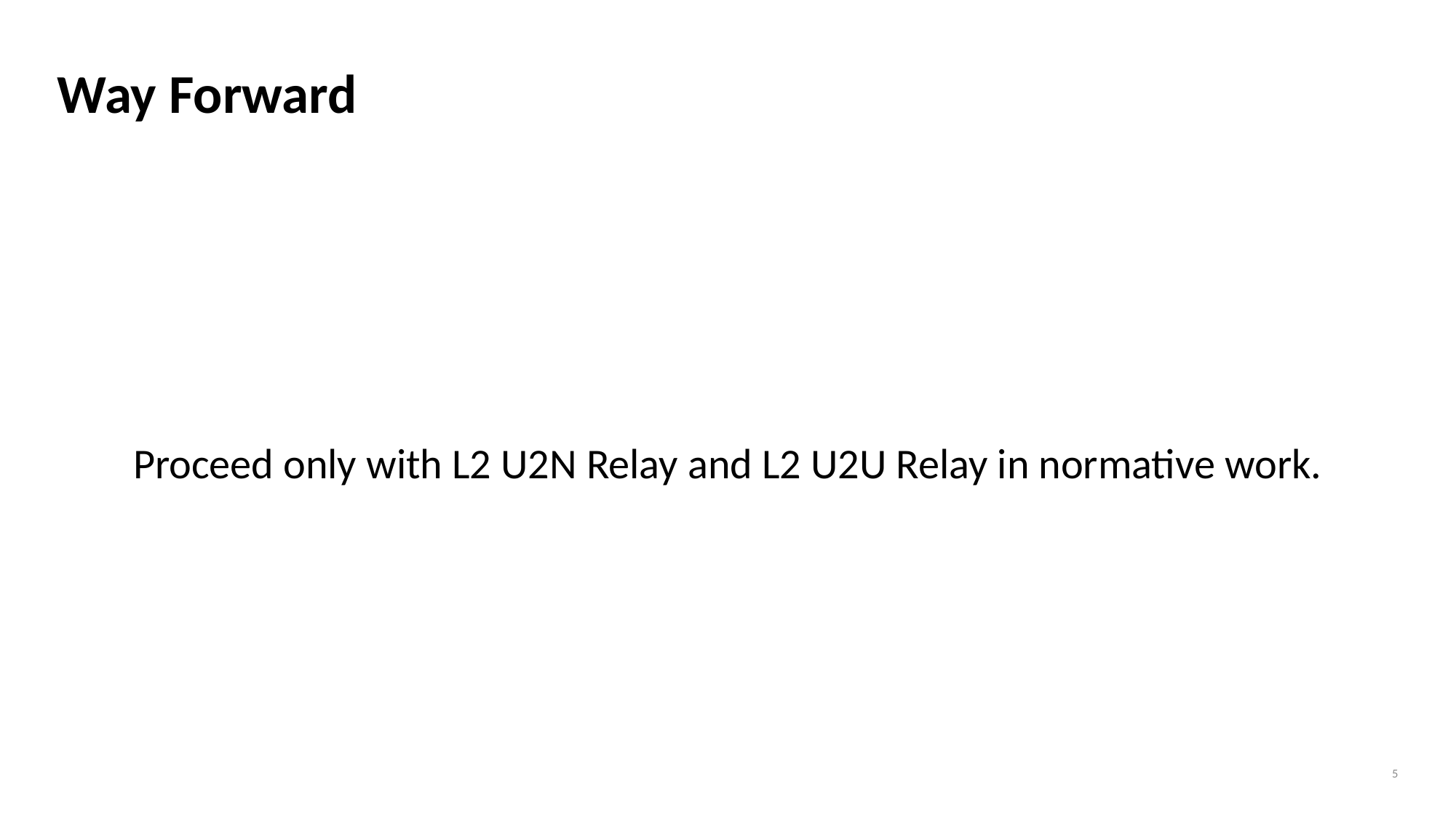

# Way Forward
Proceed only with L2 U2N Relay and L2 U2U Relay in normative work.
5